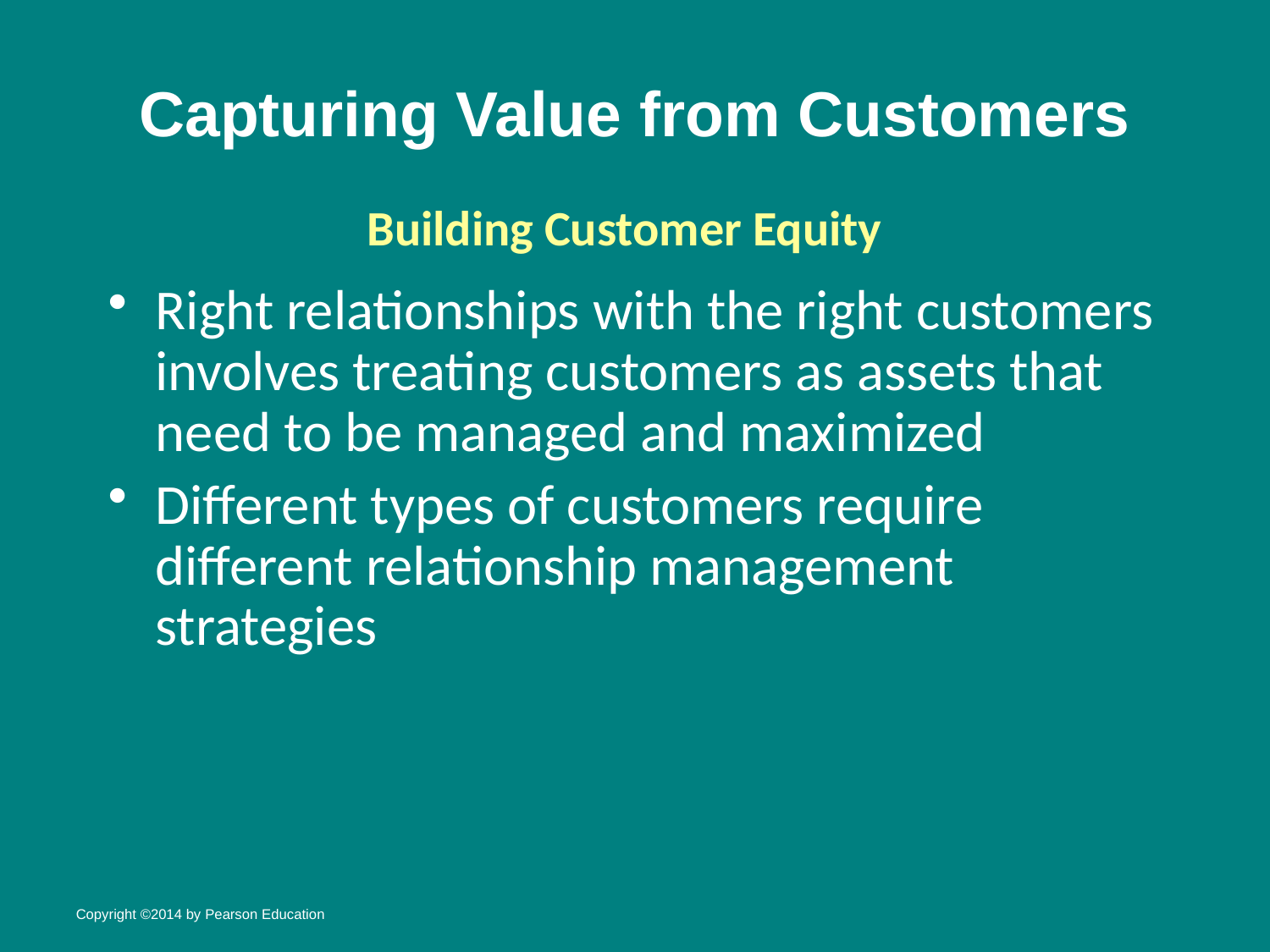

# Capturing Value from Customers
Building Customer Equity

Right relationships with the right customers involves treating customers as assets that need to be managed and maximized
Different types of customers require different relationship management strategies
Copyright ©2014 by Pearson Education